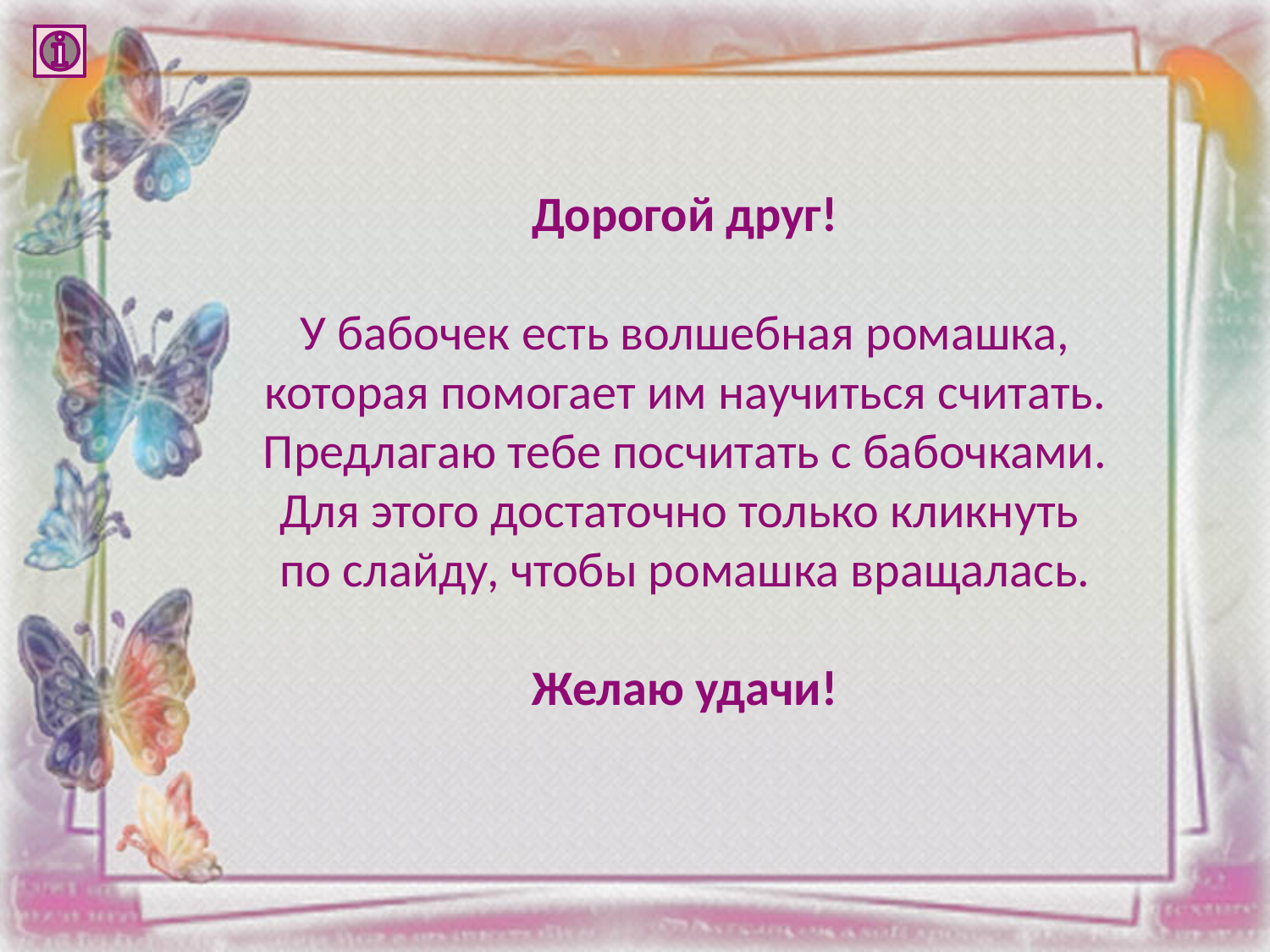

Дорогой друг!

У бабочек есть волшебная ромашка, которая помогает им научиться считать. Предлагаю тебе посчитать с бабочками. Для этого достаточно только кликнуть
по слайду, чтобы ромашка вращалась.

Желаю удачи!